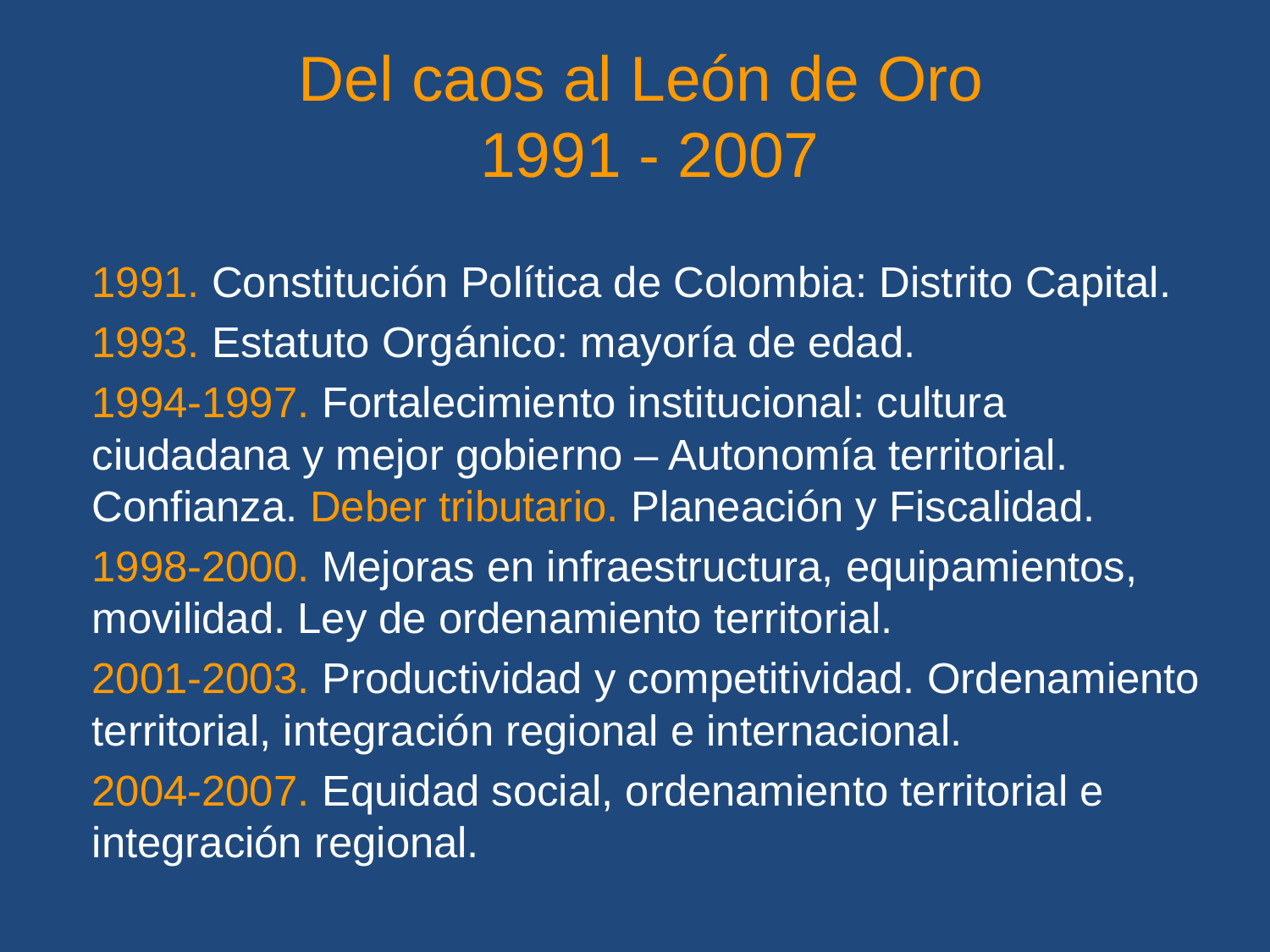

# Del caos al León de Oro 1991 - 2007
1991. Constitución Política de Colombia: Distrito Capital.
1993. Estatuto Orgánico: mayoría de edad.
1994-1997. Fortalecimiento institucional: cultura ciudadana y mejor gobierno – Autonomía territorial. Confianza. Deber tributario. Planeación y Fiscalidad.
1998-2000. Mejoras en infraestructura, equipamientos, movilidad. Ley de ordenamiento territorial.
2001-2003. Productividad y competitividad. Ordenamiento territorial, integración regional e internacional.
2004-2007. Equidad social, ordenamiento territorial e integración regional.